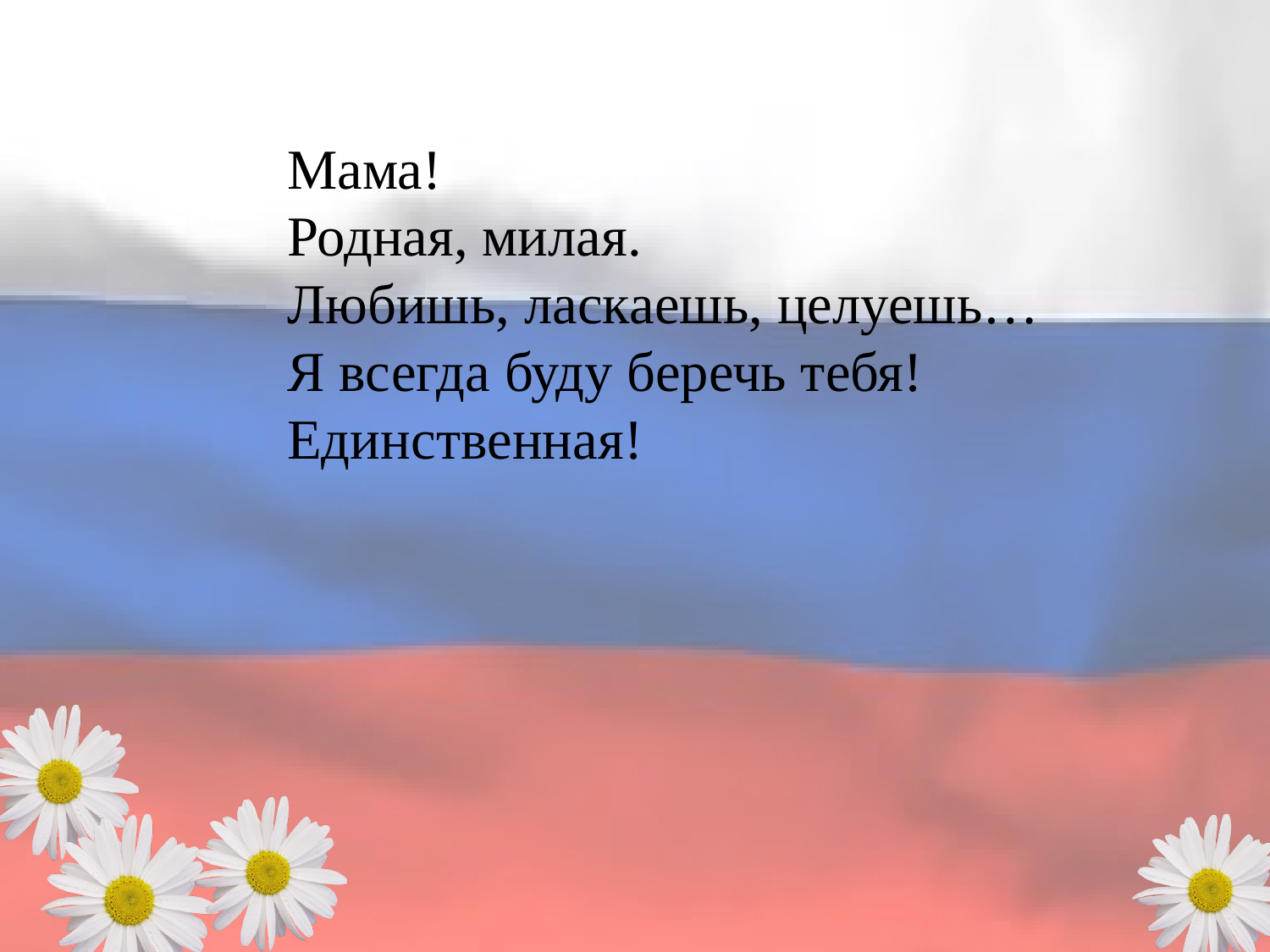

Мама!
Родная, милая.
Любишь, ласкаешь, целуешь…
Я всегда буду беречь тебя!
Единственная!